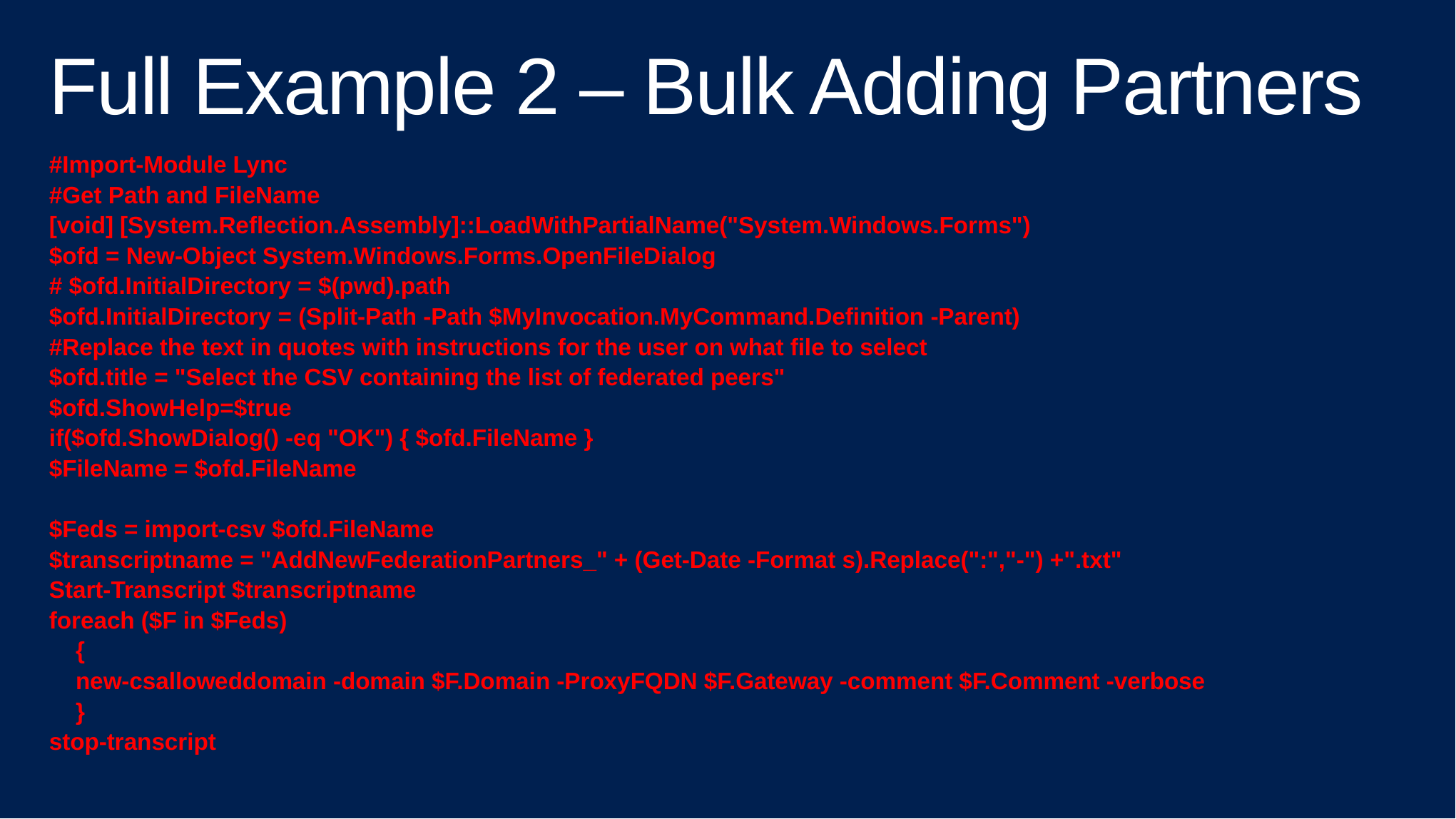

# Full Example 2 – Bulk Adding Partners
#Import-Module Lync
#Get Path and FileName
[void] [System.Reflection.Assembly]::LoadWithPartialName("System.Windows.Forms")
$ofd = New-Object System.Windows.Forms.OpenFileDialog
# $ofd.InitialDirectory = $(pwd).path
$ofd.InitialDirectory = (Split-Path -Path $MyInvocation.MyCommand.Definition -Parent)
#Replace the text in quotes with instructions for the user on what file to select
$ofd.title = "Select the CSV containing the list of federated peers"
$ofd.ShowHelp=$true
if($ofd.ShowDialog() -eq "OK") { $ofd.FileName }
$FileName = $ofd.FileName

$Feds = import-csv $ofd.FileName
$transcriptname = "AddNewFederationPartners_" + (Get-Date -Format s).Replace(":","-") +".txt"
Start-Transcript $transcriptname
foreach ($F in $Feds)
    {
    new-csalloweddomain -domain $F.Domain -ProxyFQDN $F.Gateway -comment $F.Comment -verbose
    }
stop-transcript